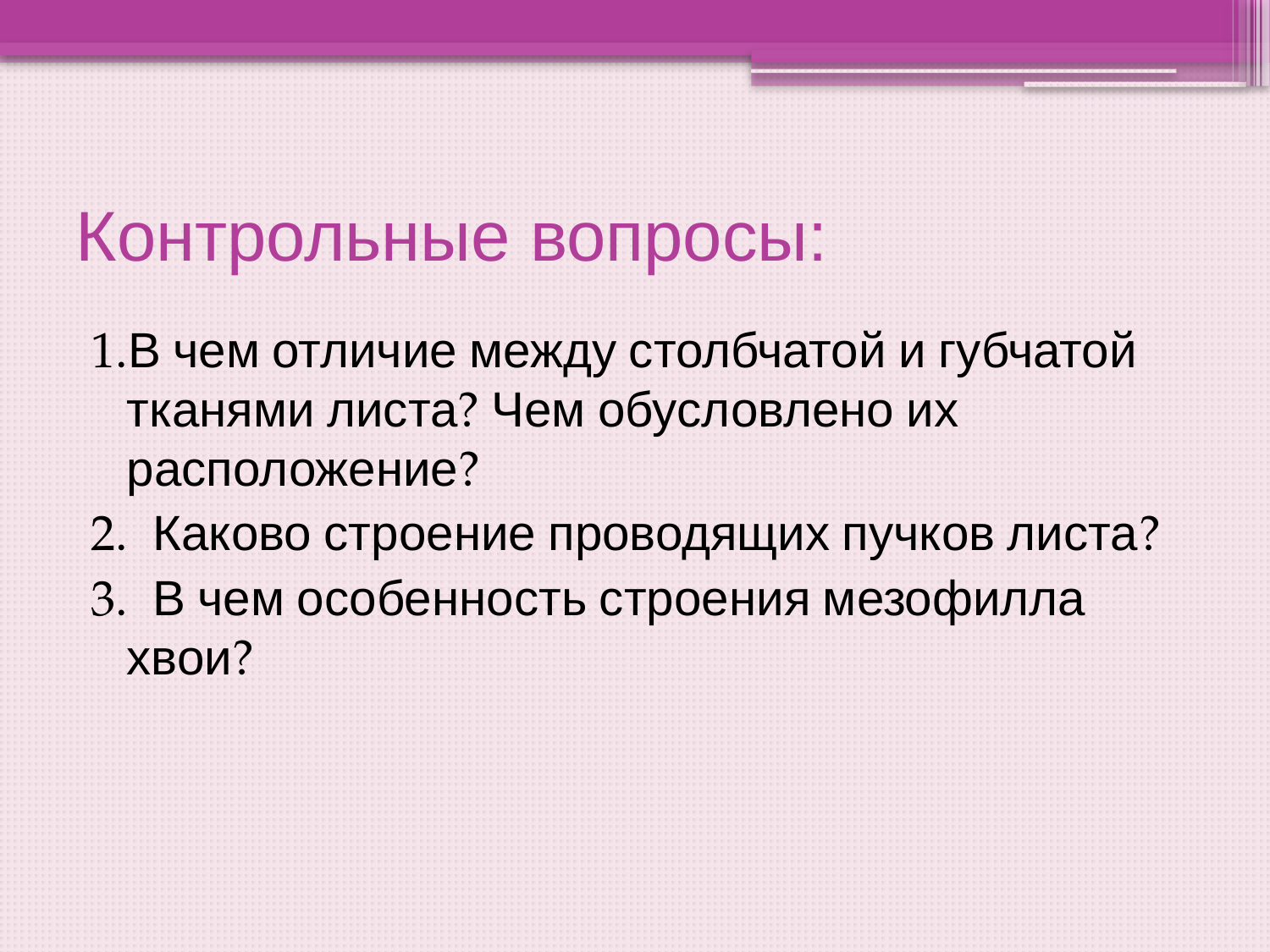

# Контрольные вопросы:
1.В чем отличие между столбчатой и губчатой тканями листа? Чем обусловлено их расположение?
2.  Каково строение проводящих пучков листа?
3.  В чем особенность строения мезофилла хвои?